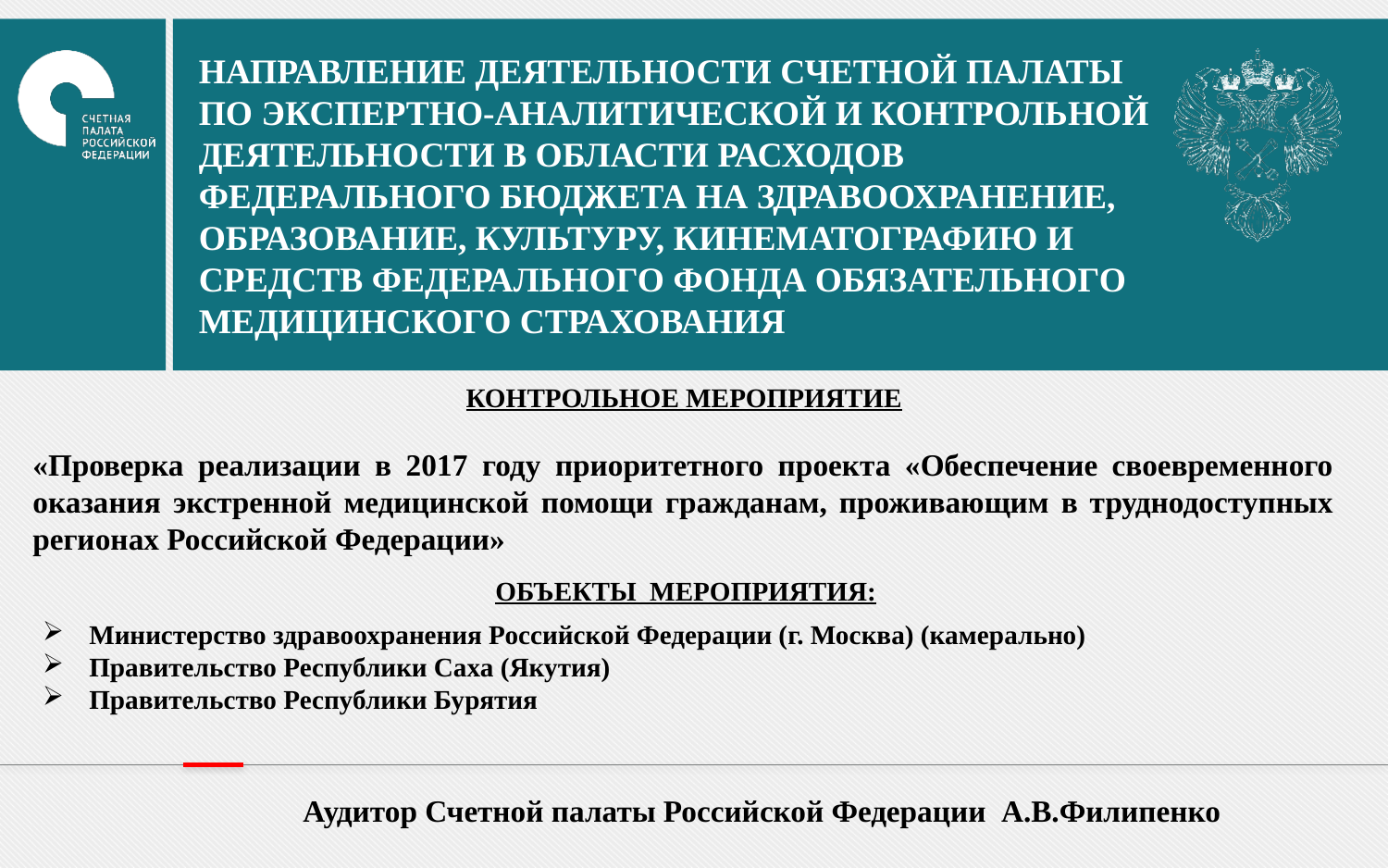

НАПРАВЛЕНИЕ ДЕЯТЕЛЬНОСТИ СЧЕТНОЙ ПАЛАТЫ ПО ЭКСПЕРТНО-АНАЛИТИЧЕСКОЙ И КОНТРОЛЬНОЙ ДЕЯТЕЛЬНОСТИ В ОБЛАСТИ РАСХОДОВ ФЕДЕРАЛЬНОГО БЮДЖЕТА НА ЗДРАВООХРАНЕНИЕ, ОБРАЗОВАНИЕ, КУЛЬТУРУ, КИНЕМАТОГРАФИЮ И СРЕДСТВ ФЕДЕРАЛЬНОГО ФОНДА ОБЯЗАТЕЛЬНОГО МЕДИЦИНСКОГО СТРАХОВАНИЯ
КОНТРОЛЬНОЕ МЕРОПРИЯТИЕ

«Проверка реализации в 2017 году приоритетного проекта «Обеспечение своевременного оказания экстренной медицинской помощи гражданам, проживающим в труднодоступных регионах Российской Федерации»
ОБЪЕКТЫ  МЕРОПРИЯТИЯ:

  Министерство здравоохранения Российской Федерации (г. Москва) (камерально)
  Правительство Республики Саха (Якутия)
  Правительство Республики Бурятия

Аудитор Счетной палаты Российской Федерации  А.В.Филипенко